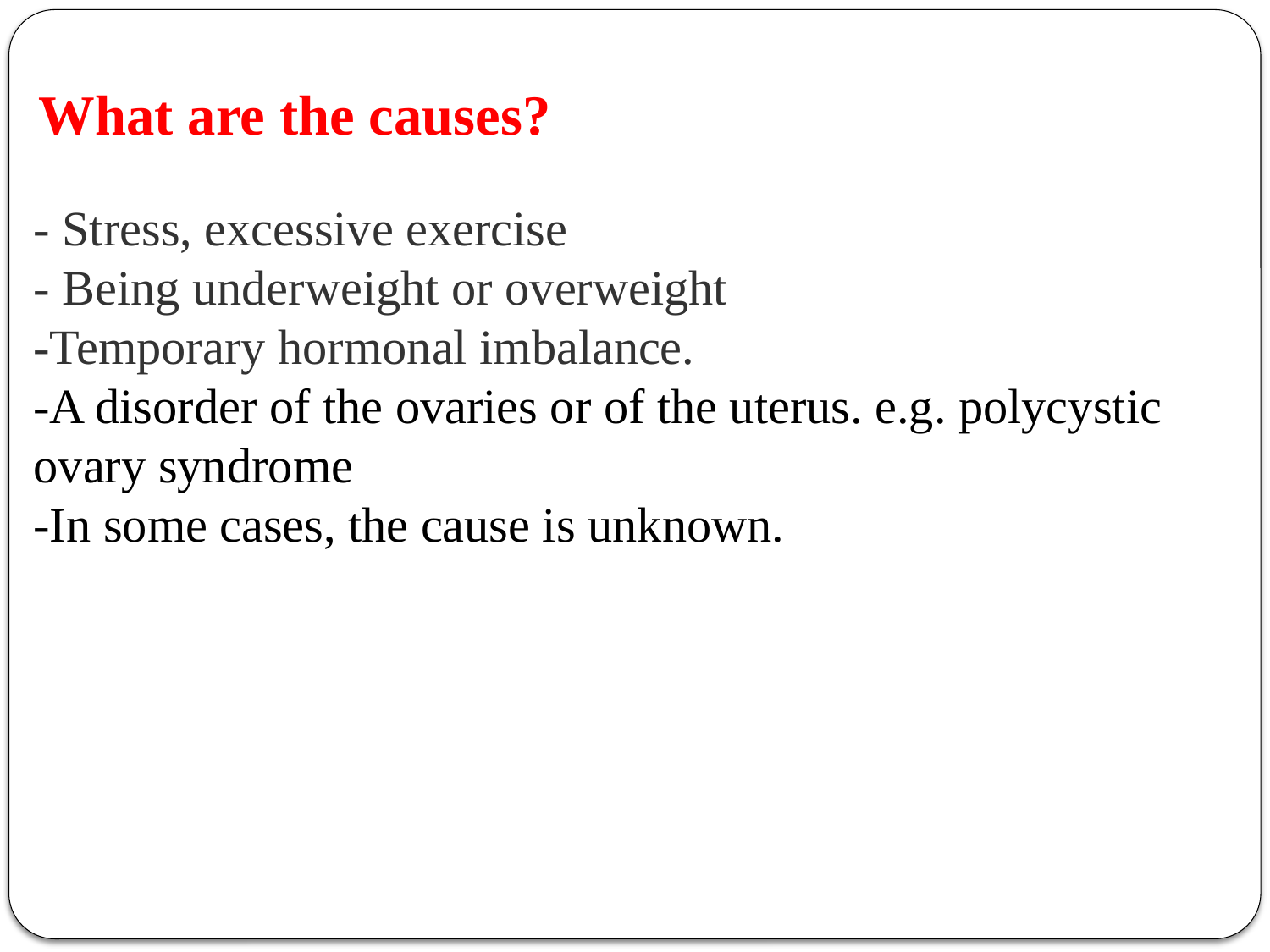

What are the causes?
- Stress, excessive exercise
- Being underweight or overweight
-Temporary hormonal imbalance.
-A disorder of the ovaries or of the uterus. e.g. polycystic ovary syndrome
-In some cases, the cause is unknown.